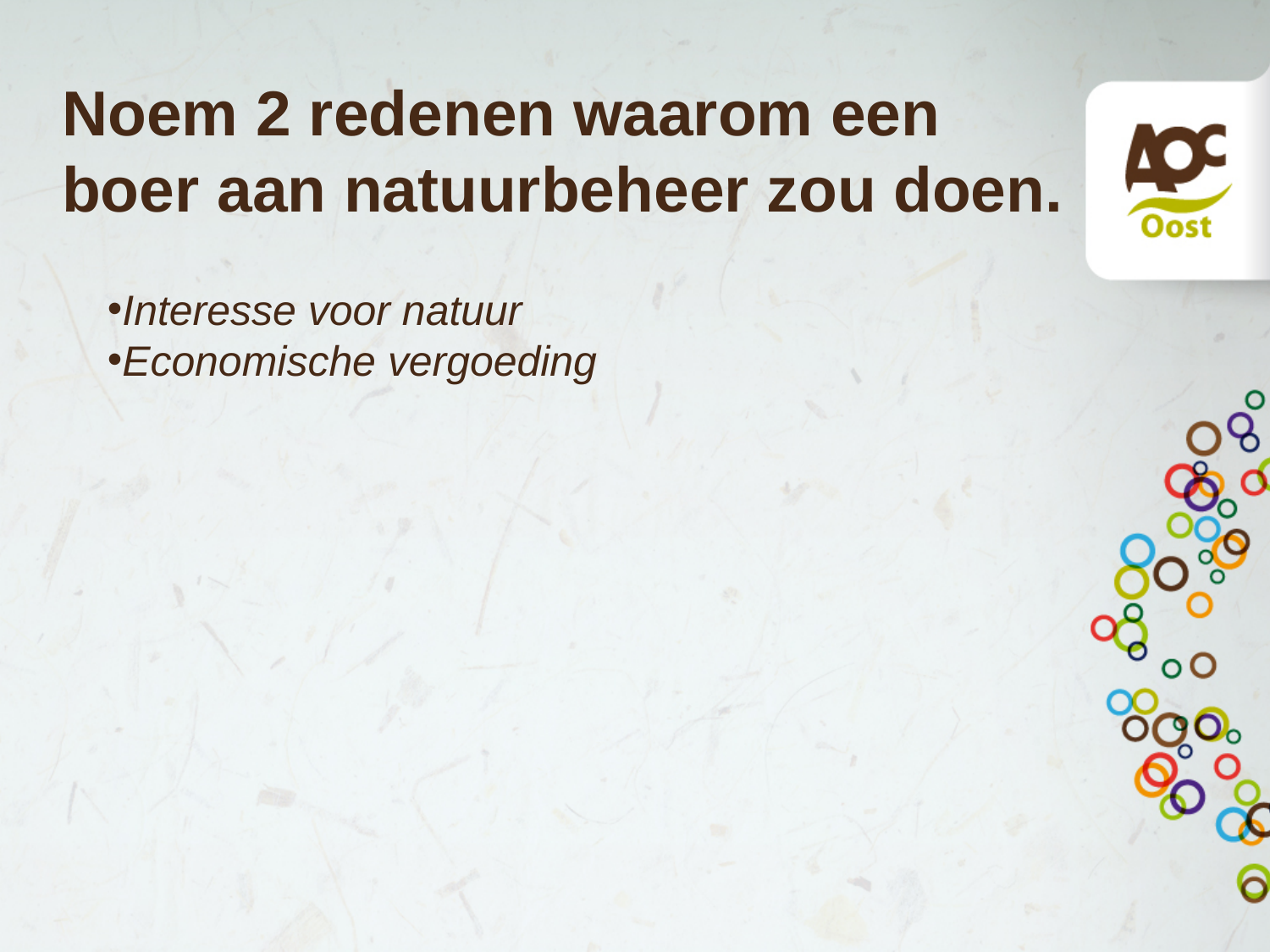

# Noem 2 redenen waarom een boer aan natuurbeheer zou doen.

Interesse voor natuur
Economische vergoeding